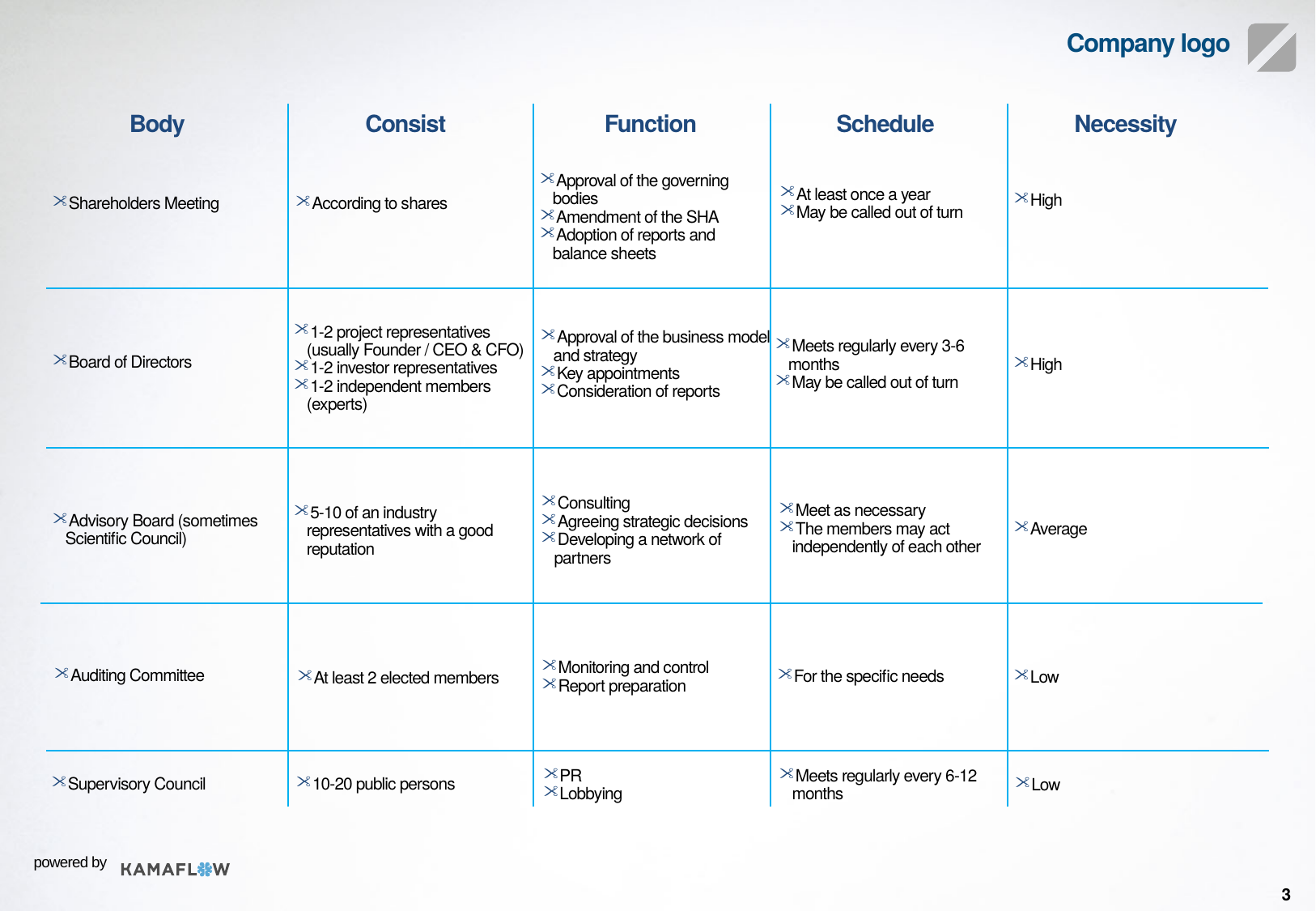

Consist
Body
Function
Schedule
Necessity
Approval of the governing bodies
Amendment of the SHA
Adoption of reports and balance sheets
At least once a year
May be called out of turn
High
Shareholders Meeting
According to shares

1-2 project representatives (usually Founder / CEO & CFO)
1-2 investor representatives
1-2 independent members (experts)
Approval of the business model and strategy
Key appointments
Consideration of reports
Meets regularly every 3-6 months
May be called out of turn
Board of Directors
High

Consulting
Agreeing strategic decisions
Developing a network of partners
Meet as necessary
The members may act independently of each other
5-10 of an industry representatives with a good reputation
Advisory Board (sometimes Scientific Council)
Average

Monitoring and control
Report preparation
Auditing Committee
For the specific needs
Low
At least 2 elected members

PR
Lobbying
Meets regularly every 6-12 months
Supervisory Council
10-20 public persons
Low
3